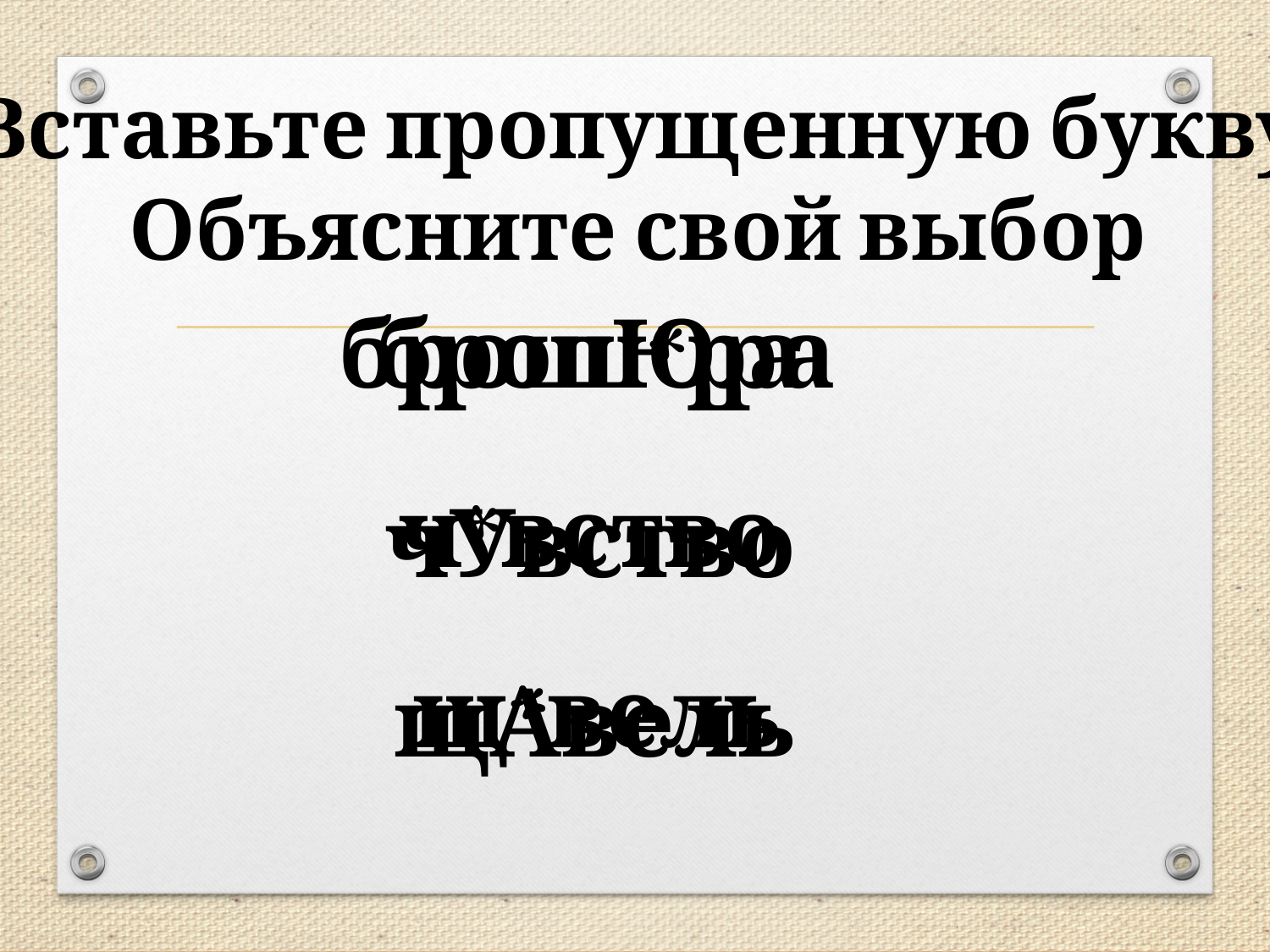

Вставьте пропущенную букву
Объясните свой выбор
брошЮра
брош*ра
ч*вство
чУвство
щ*вель
щАвель